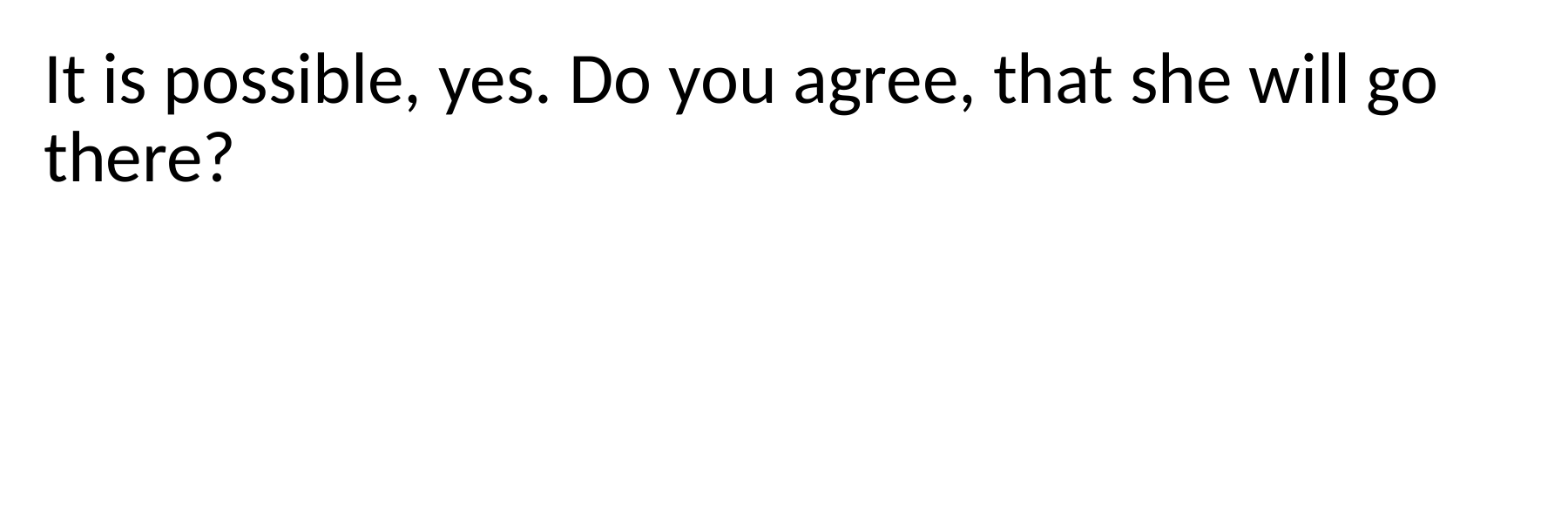

It is possible, yes. Do you agree, that she will go there?